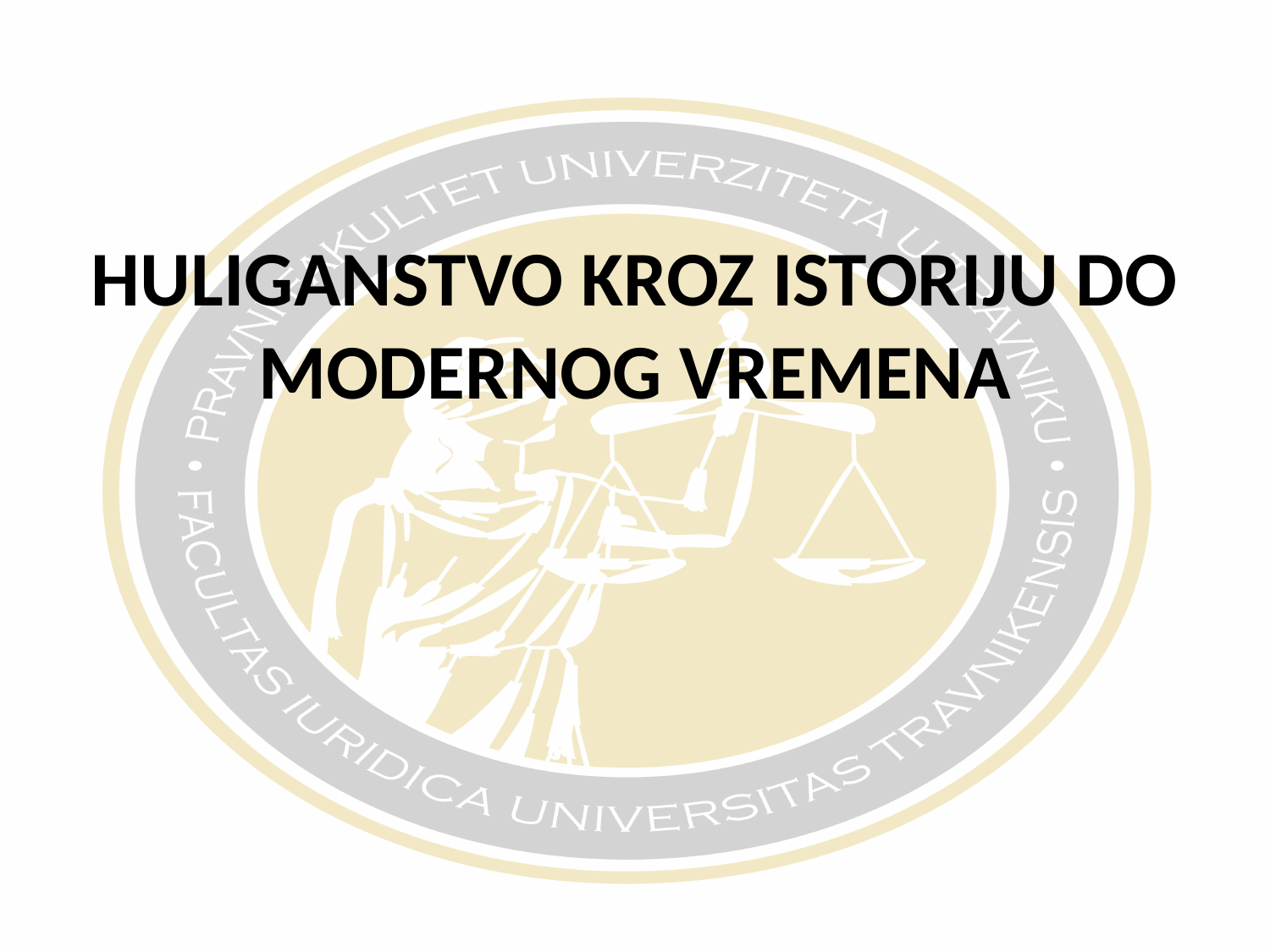

#
HULIGANSTVO KROZ ISTORIJU DO MODERNOG VREMENA